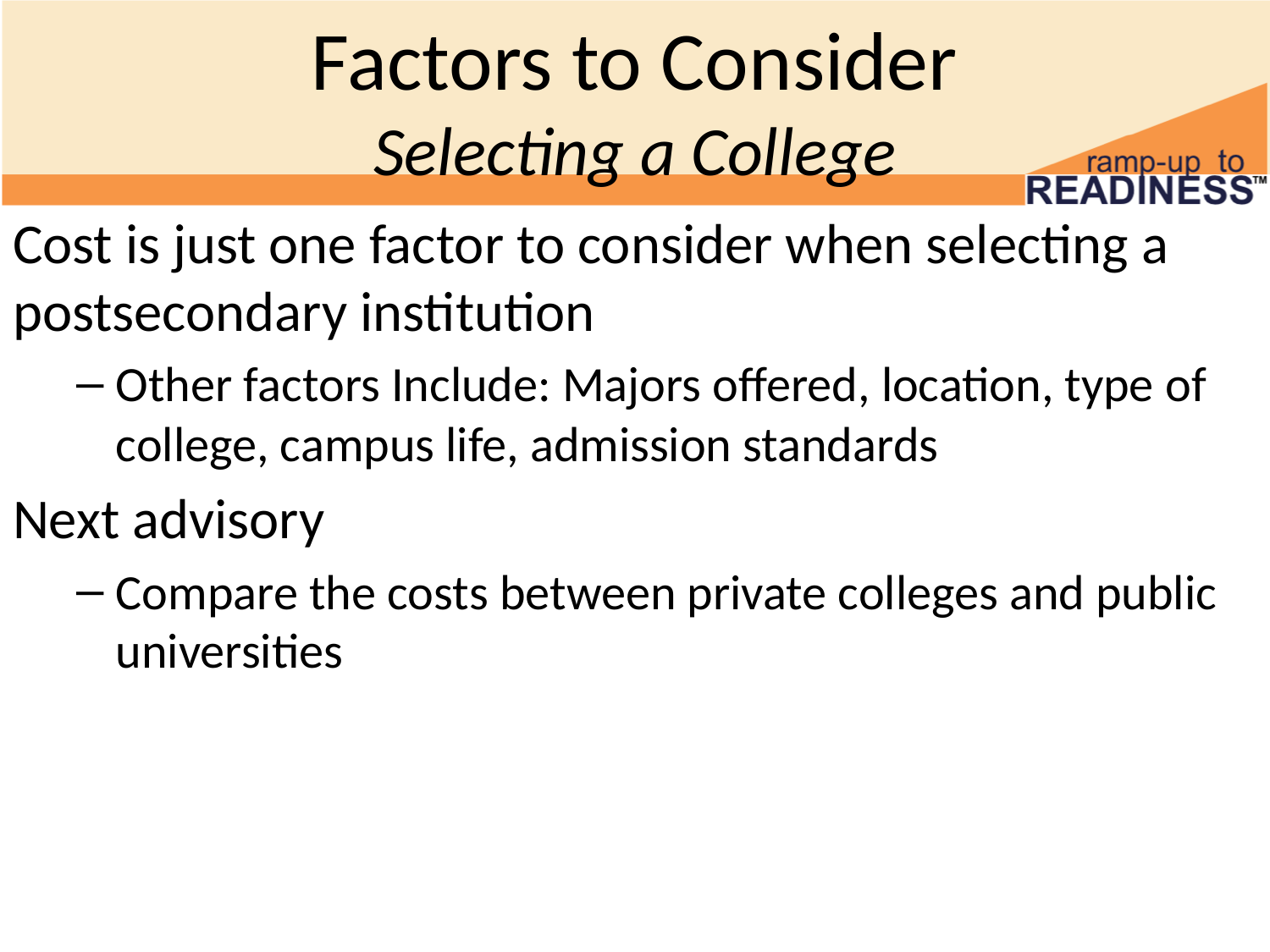

# Factors to Consider Selecting a College
Cost is just one factor to consider when selecting a postsecondary institution
Other factors Include: Majors offered, location, type of college, campus life, admission standards
Next advisory
Compare the costs between private colleges and public universities